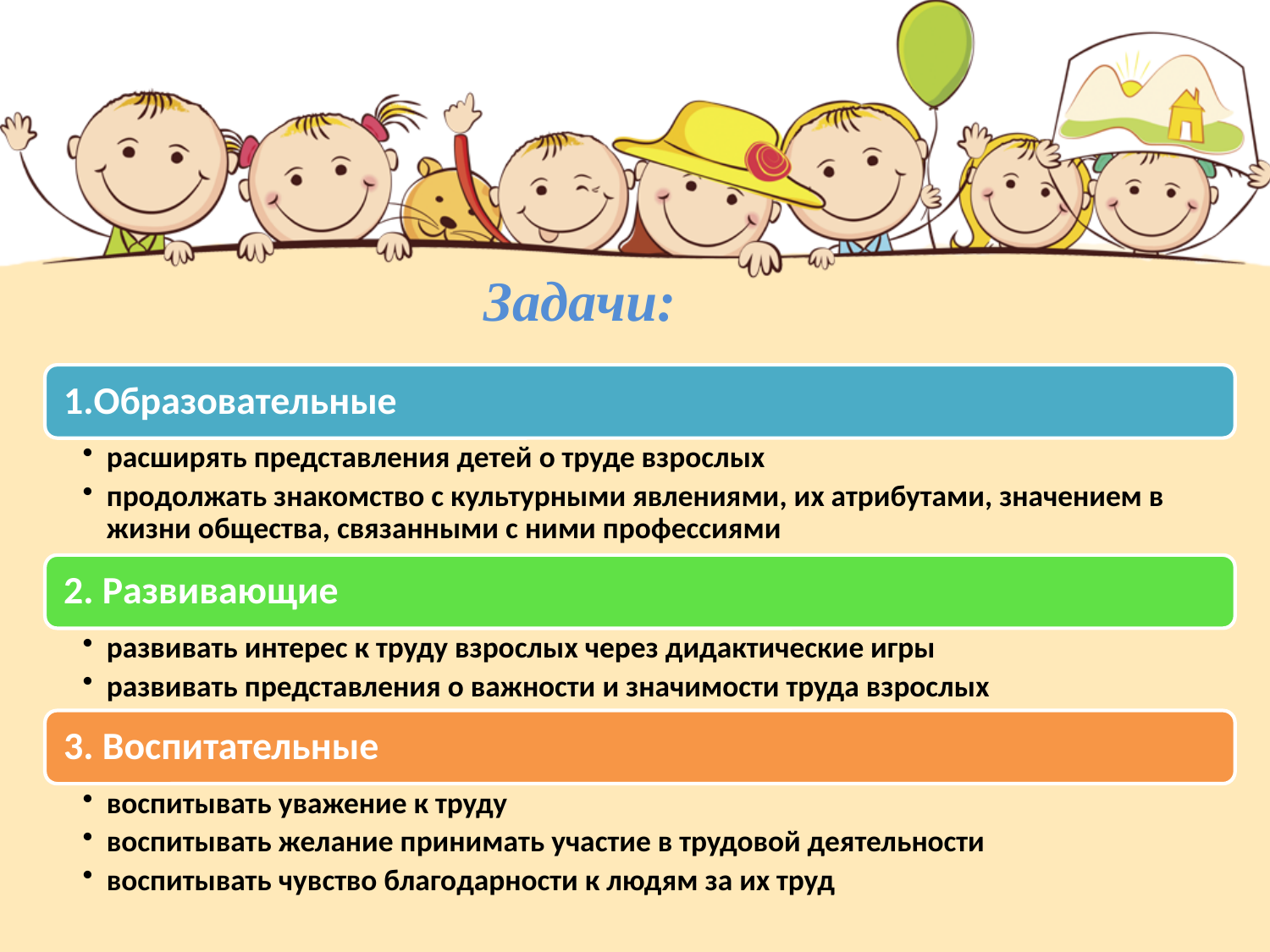

Задачи:
1.Образовательные
расширять представления детей о труде взрослых
продолжать знакомство с культурными явлениями, их атрибутами, значением в жизни общества, связанными с ними профессиями
2. Развивающие
развивать интерес к труду взрослых через дидактические игры
развивать представления о важности и значимости труда взрослых
3. Воспитательные
воспитывать уважение к труду
воспитывать желание принимать участие в трудовой деятельности
воспитывать чувство благодарности к людям за их труд